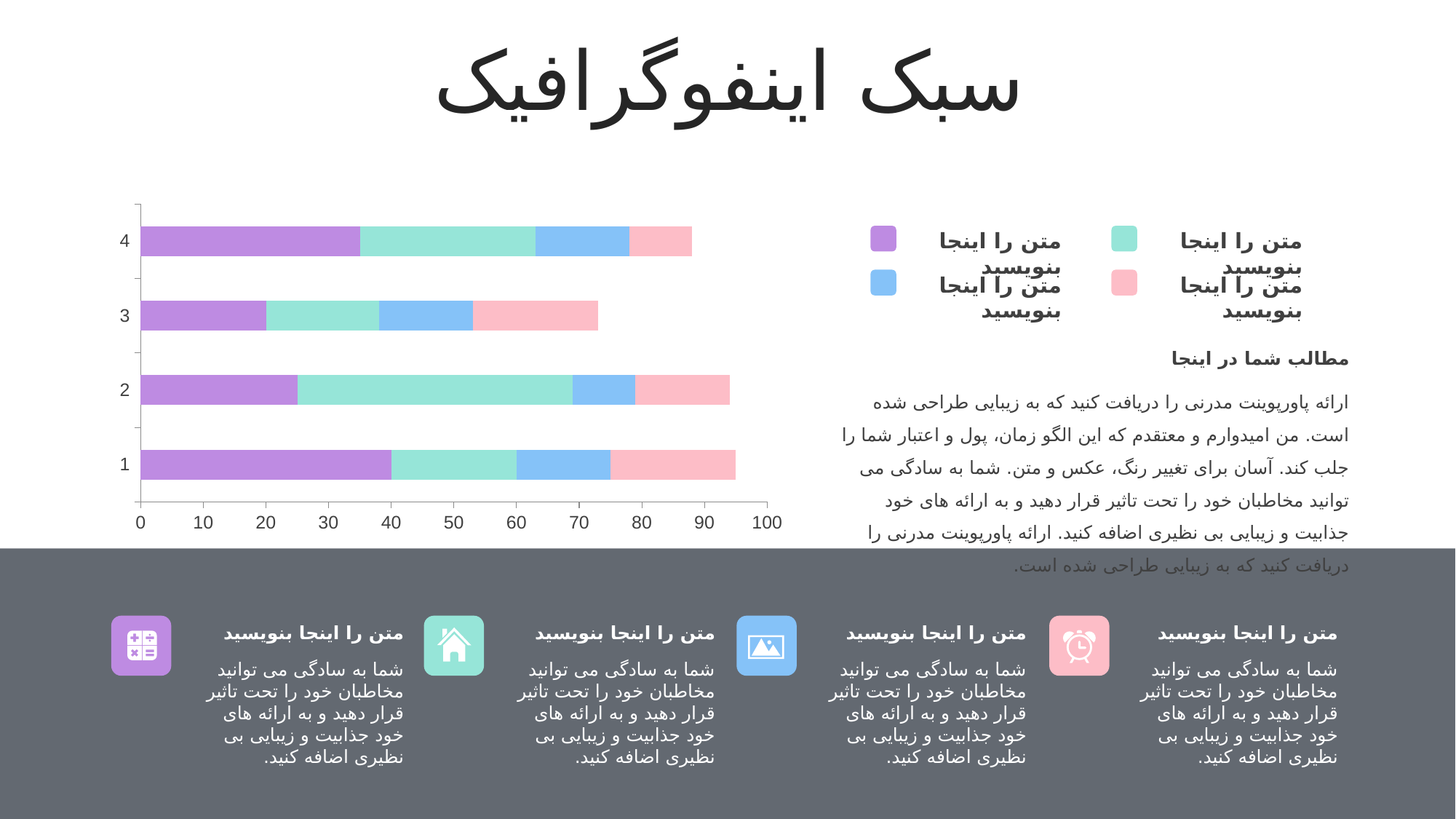

سبک اینفوگرافیک

### Chart

| Category |  |  |  |  |
|---|---|---|---|---|
متن را اینجا بنویسید
متن را اینجا بنویسید

متن را اینجا بنویسید
متن را اینجا بنویسید

مطالب شما در اینجا
ارائه پاورپوینت مدرنی را دریافت کنید که به زیبایی طراحی شده است. من امیدوارم و معتقدم که این الگو زمان، پول و اعتبار شما را جلب کند. آسان برای تغییر رنگ، عکس و متن. شما به سادگی می توانید مخاطبان خود را تحت تاثیر قرار دهید و به ارائه های خود جذابیت و زیبایی بی نظیری اضافه کنید. ارائه پاورپوینت مدرنی را دریافت کنید که به زیبایی طراحی شده است.

متن را اینجا بنویسید
شما به سادگی می توانید مخاطبان خود را تحت تاثیر قرار دهید و به ارائه های خود جذابیت و زیبایی بی نظیری اضافه کنید.

متن را اینجا بنویسید
شما به سادگی می توانید مخاطبان خود را تحت تاثیر قرار دهید و به ارائه های خود جذابیت و زیبایی بی نظیری اضافه کنید.

متن را اینجا بنویسید
شما به سادگی می توانید مخاطبان خود را تحت تاثیر قرار دهید و به ارائه های خود جذابیت و زیبایی بی نظیری اضافه کنید.

متن را اینجا بنویسید
شما به سادگی می توانید مخاطبان خود را تحت تاثیر قرار دهید و به ارائه های خود جذابیت و زیبایی بی نظیری اضافه کنید.